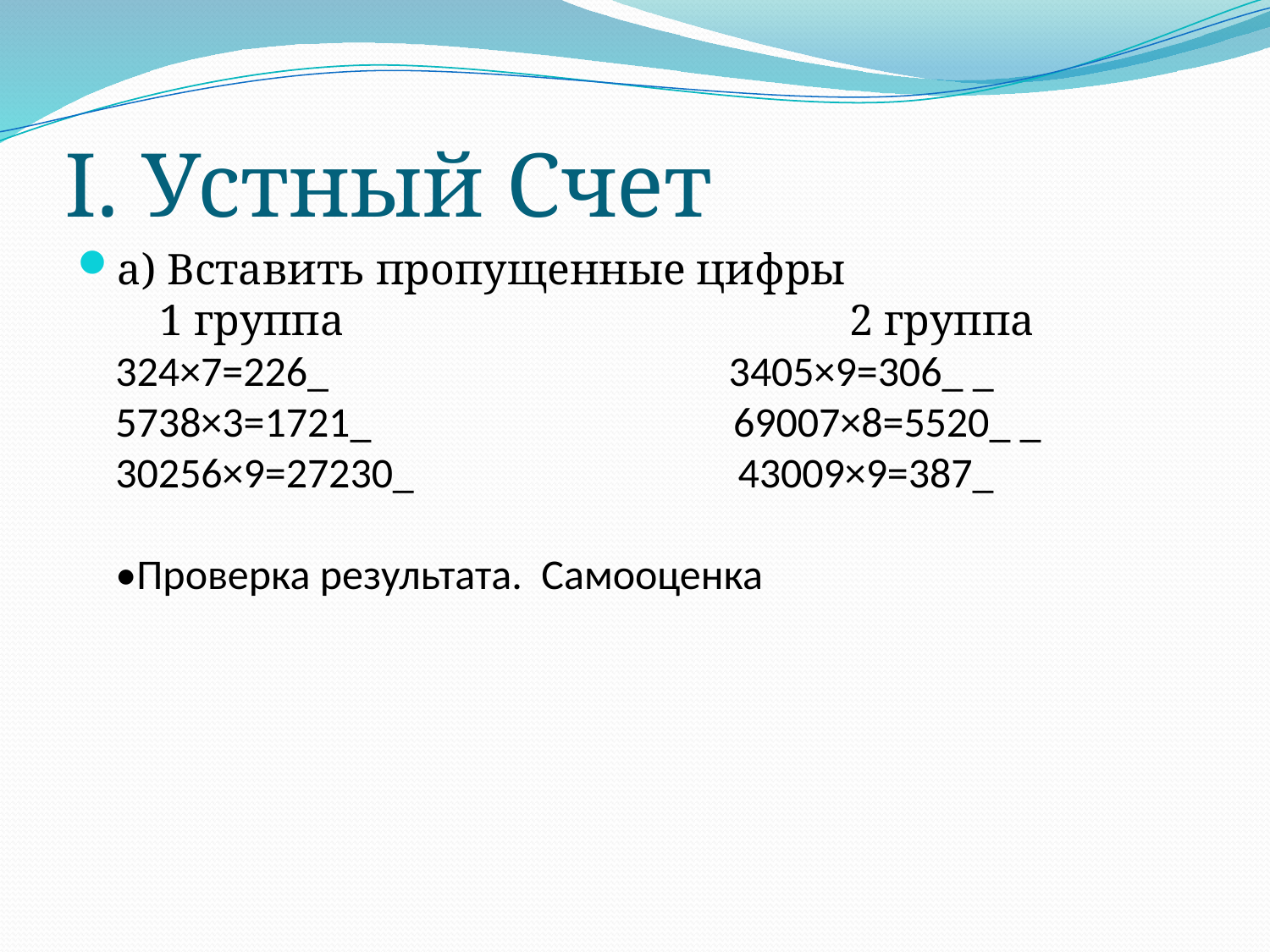

# I. Устный Счет
а) Вставить пропущенные цифры
    1 группа                                              2 группа
324×7=226_                                          3405×9=306_ _
5738×3=1721_                                      69007×8=5520_ _
30256×9=27230_                                  43009×9=387_
•Проверка результата.  Самооценка